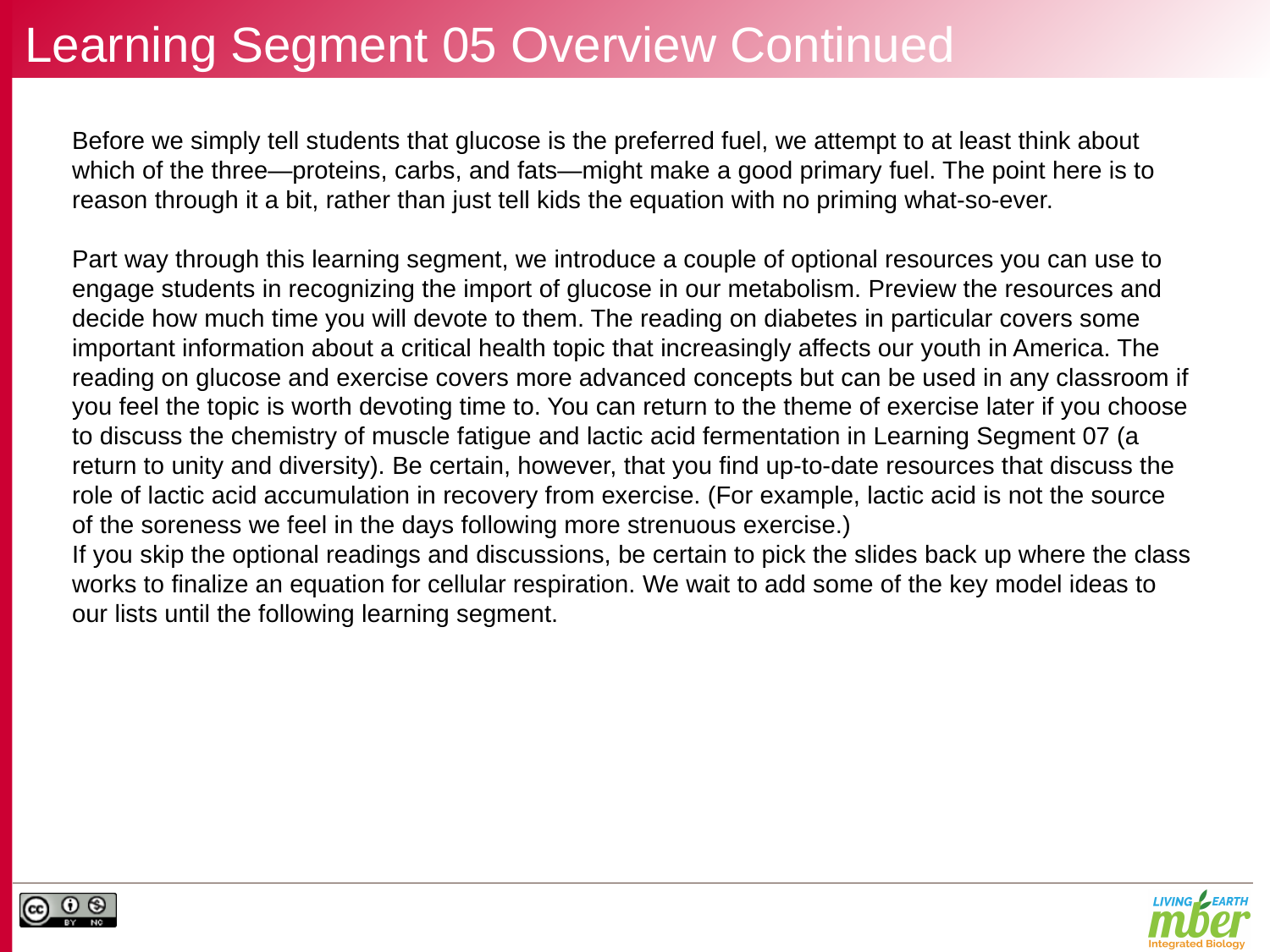

# Learning Segment 05 Overview Continued
Before we simply tell students that glucose is the preferred fuel, we attempt to at least think about which of the three—proteins, carbs, and fats—might make a good primary fuel. The point here is to reason through it a bit, rather than just tell kids the equation with no priming what-so-ever.

Part way through this learning segment, we introduce a couple of optional resources you can use to engage students in recognizing the import of glucose in our metabolism. Preview the resources and decide how much time you will devote to them. The reading on diabetes in particular covers some important information about a critical health topic that increasingly affects our youth in America. The reading on glucose and exercise covers more advanced concepts but can be used in any classroom if you feel the topic is worth devoting time to. You can return to the theme of exercise later if you choose to discuss the chemistry of muscle fatigue and lactic acid fermentation in Learning Segment 07 (a return to unity and diversity). Be certain, however, that you find up-to-date resources that discuss the role of lactic acid accumulation in recovery from exercise. (For example, lactic acid is not the source of the soreness we feel in the days following more strenuous exercise.)
If you skip the optional readings and discussions, be certain to pick the slides back up where the class works to finalize an equation for cellular respiration. We wait to add some of the key model ideas to our lists until the following learning segment.